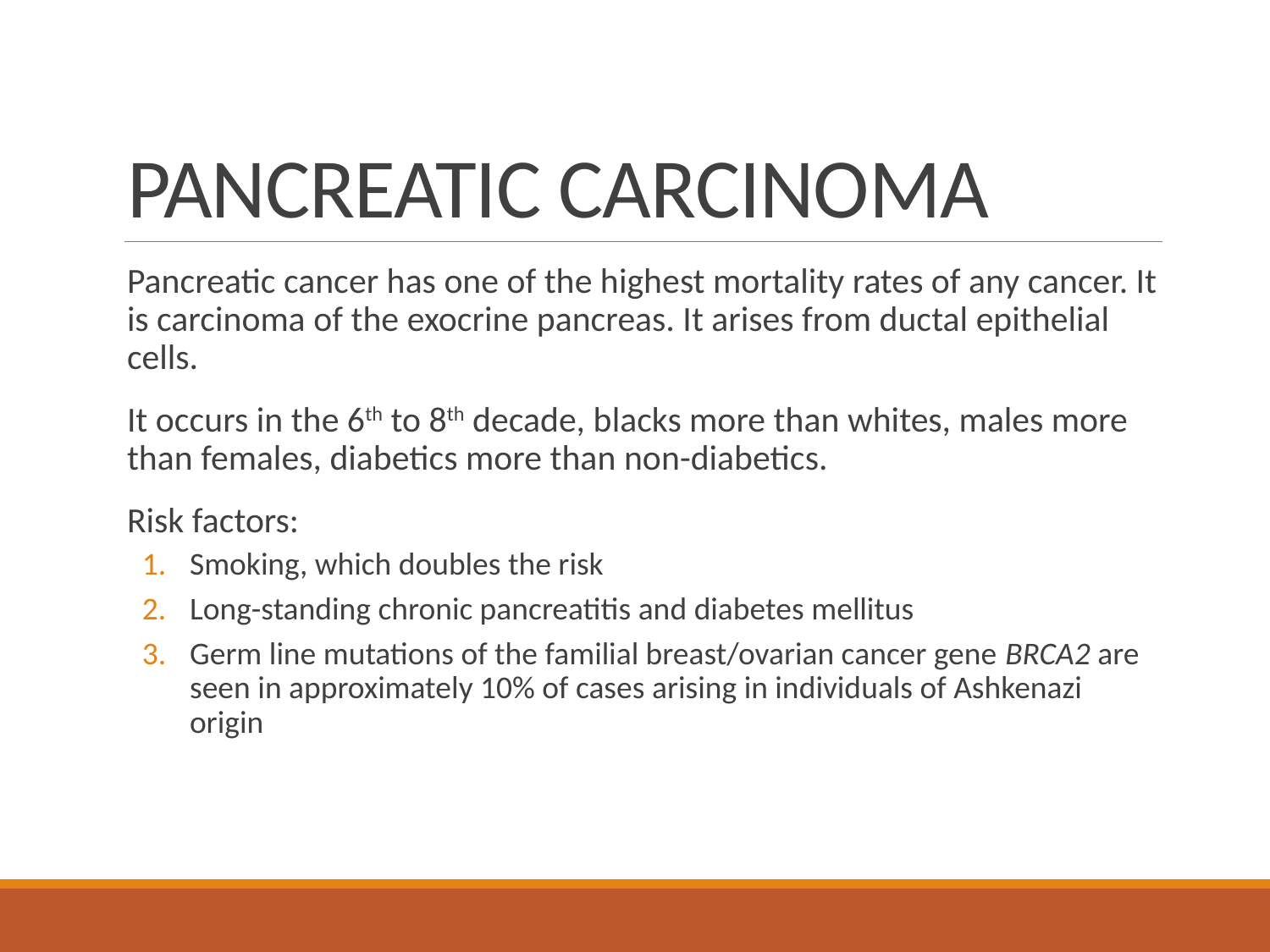

# PANCREATIC CARCINOMA
Pancreatic cancer has one of the highest mortality rates of any cancer. It is carcinoma of the exocrine pancreas. It arises from ductal epithelial cells.
It occurs in the 6th to 8th decade, blacks more than whites, males more than females, diabetics more than non-diabetics.
Risk factors:
Smoking, which doubles the risk
Long-standing chronic pancreatitis and diabetes mellitus
Germ line mutations of the familial breast/ovarian cancer gene BRCA2 are seen in approximately 10% of cases arising in individuals of Ashkenazi origin